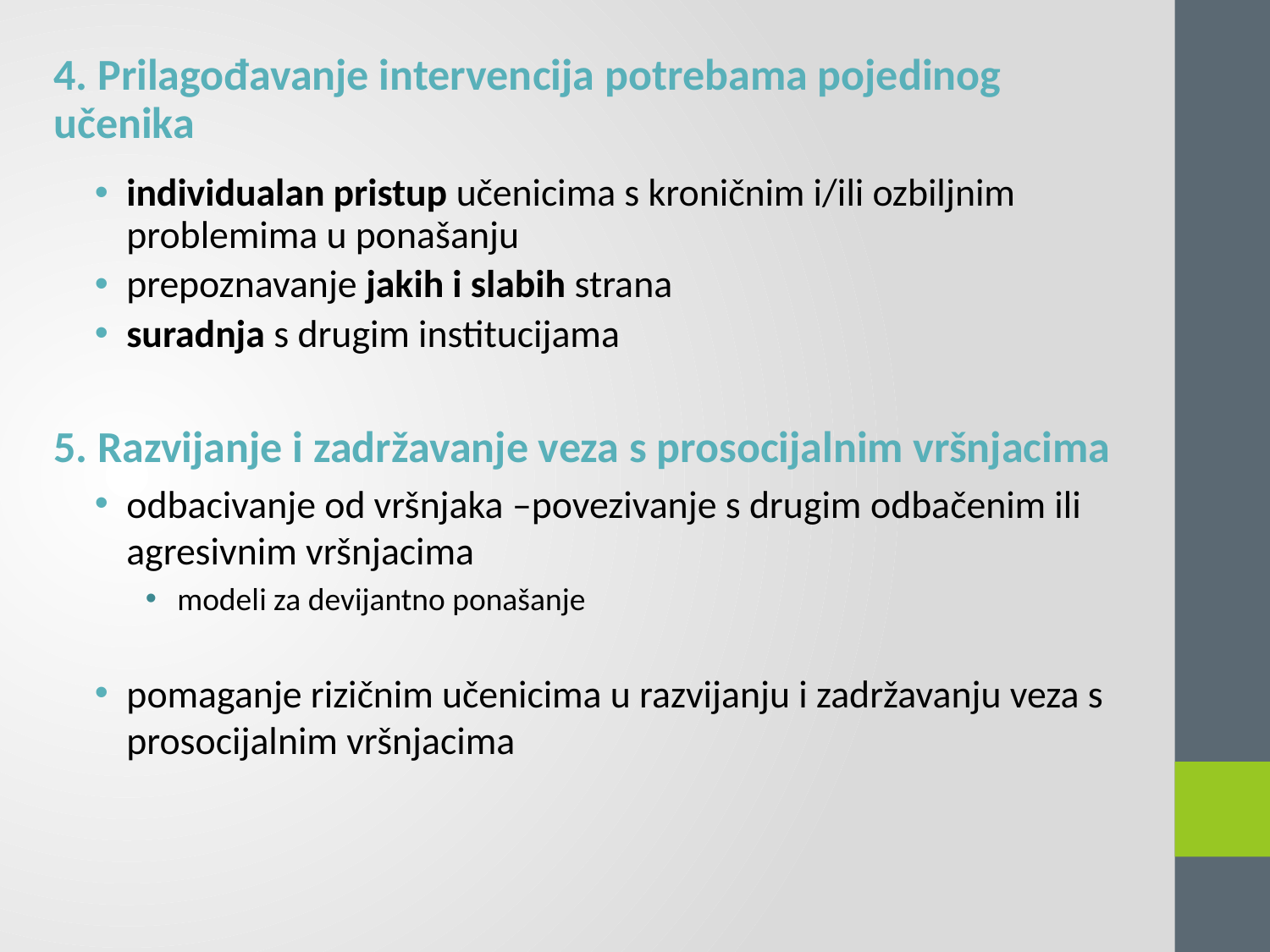

4. Prilagođavanje intervencija potrebama pojedinog učenika
individualan pristup učenicima s kroničnim i/ili ozbiljnim problemima u ponašanju
prepoznavanje jakih i slabih strana
suradnja s drugim institucijama

5. Razvijanje i zadržavanje veza s prosocijalnim vršnjacima
odbacivanje od vršnjaka –povezivanje s drugim odbačenim ili agresivnim vršnjacima
modeli za devijantno ponašanje

pomaganje rizičnim učenicima u razvijanju i zadržavanju veza s prosocijalnim vršnjacima